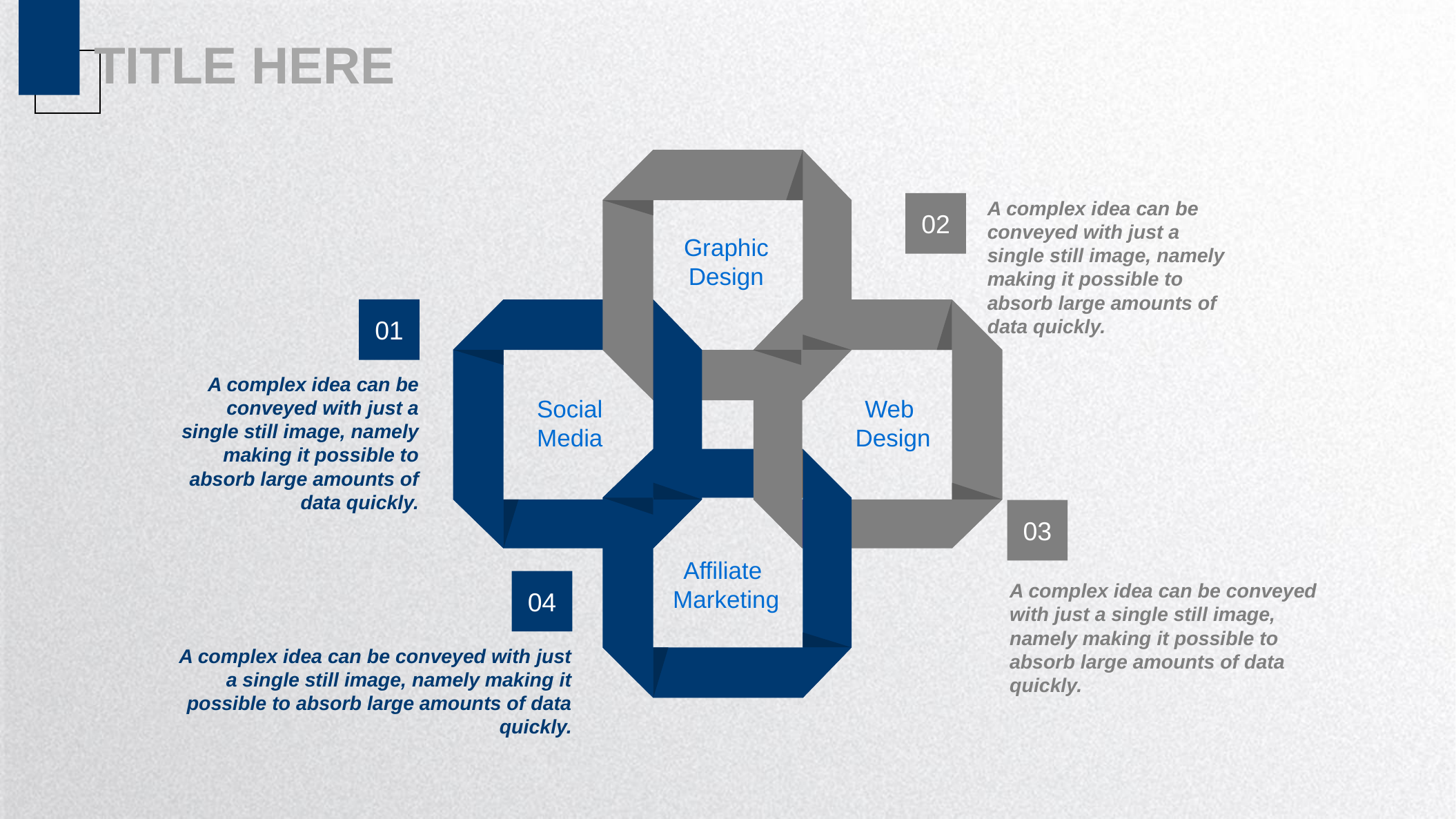

TITLE HERE

A complex idea can be conveyed with just a single still image, namely making it possible to absorb large amounts of data quickly.
02

Graphic
Design

01
A complex idea can be conveyed with just a single still image, namely making it possible to absorb large amounts of data quickly.

Web
Design
Social
Media

03
A complex idea can be conveyed with just a single still image, namely making it possible to absorb large amounts of data quickly.
Affiliate
Marketing
04
A complex idea can be conveyed with just a single still image, namely making it possible to absorb large amounts of data quickly.